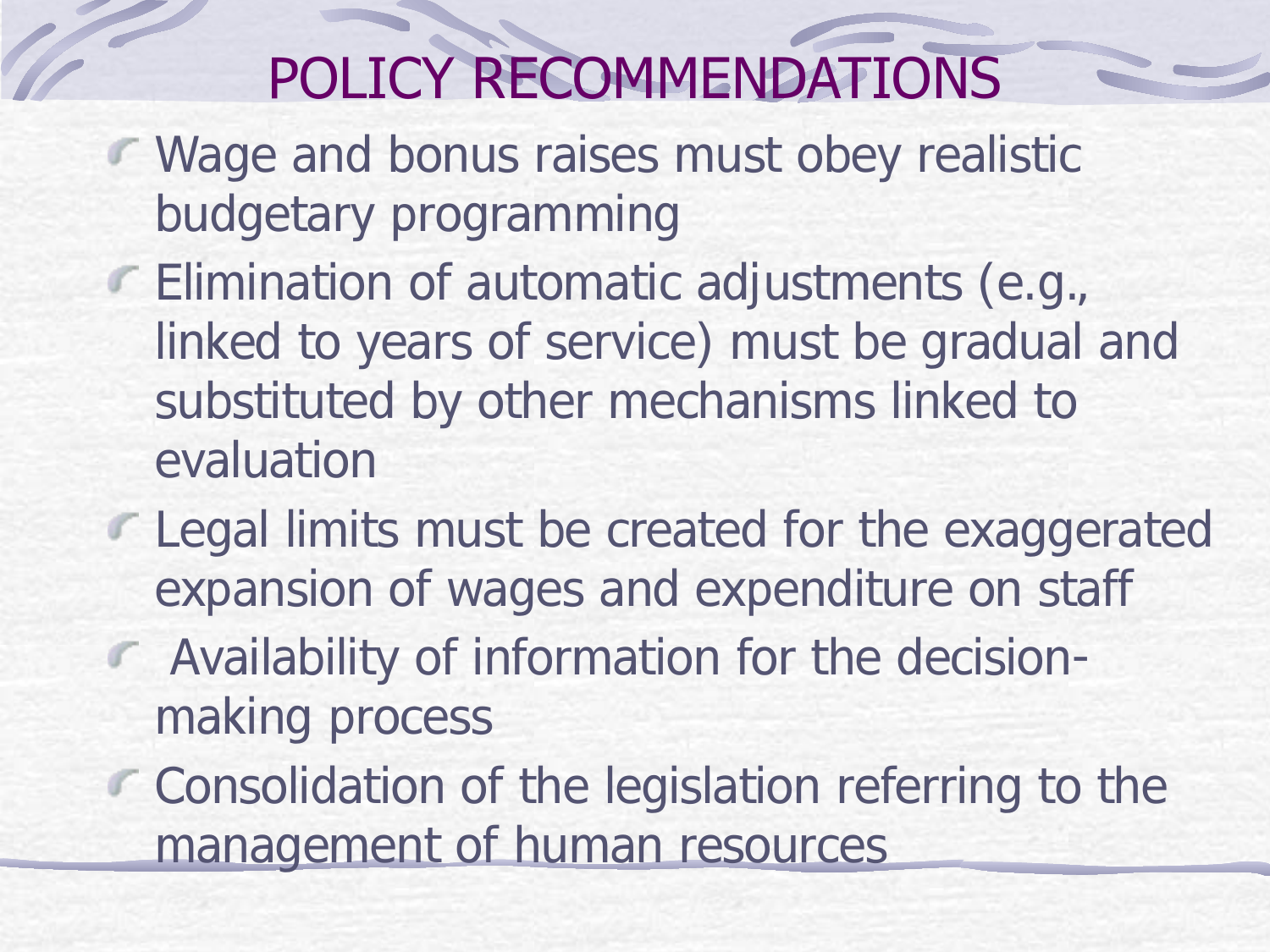

# POLICY RECOMMENDATIONS
Wage and bonus raises must obey realistic budgetary programming
Elimination of automatic adjustments (e.g., linked to years of service) must be gradual and substituted by other mechanisms linked to evaluation
Legal limits must be created for the exaggerated expansion of wages and expenditure on staff
 Availability of information for the decision-making process
Consolidation of the legislation referring to the management of human resources